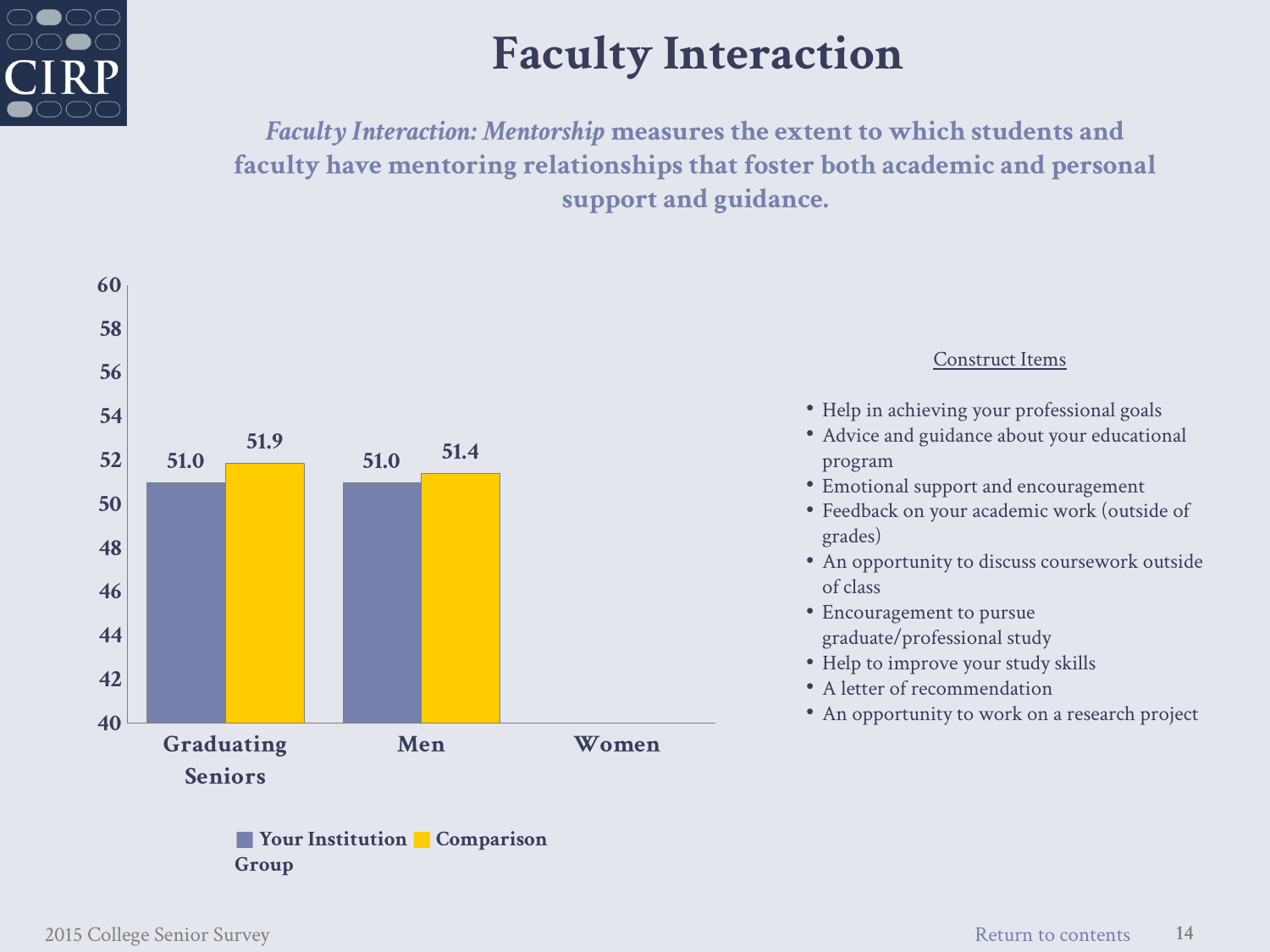

Faculty Interaction
Faculty Interaction: Mentorship measures the extent to which students and
faculty have mentoring relationships that foster both academic and personal
support and guidance.

### Chart

| Category | Institution | Comparison |
|---|---|---|
| Graduating Seniors | 50.99 | 51.87 |
| Men | 50.99 | 51.41 |
| Women | 0.0 | 0.0 |
	Construct Items

Help in achieving your professional goals
Advice and guidance about your educational program
Emotional support and encouragement
Feedback on your academic work (outside of grades)
An opportunity to discuss coursework outside of class
Encouragement to pursue graduate/professional study
Help to improve your study skills
A letter of recommendation
An opportunity to work on a research project
■ Your Institution ■ Comparison Group
2015 College Senior Survey
14
14